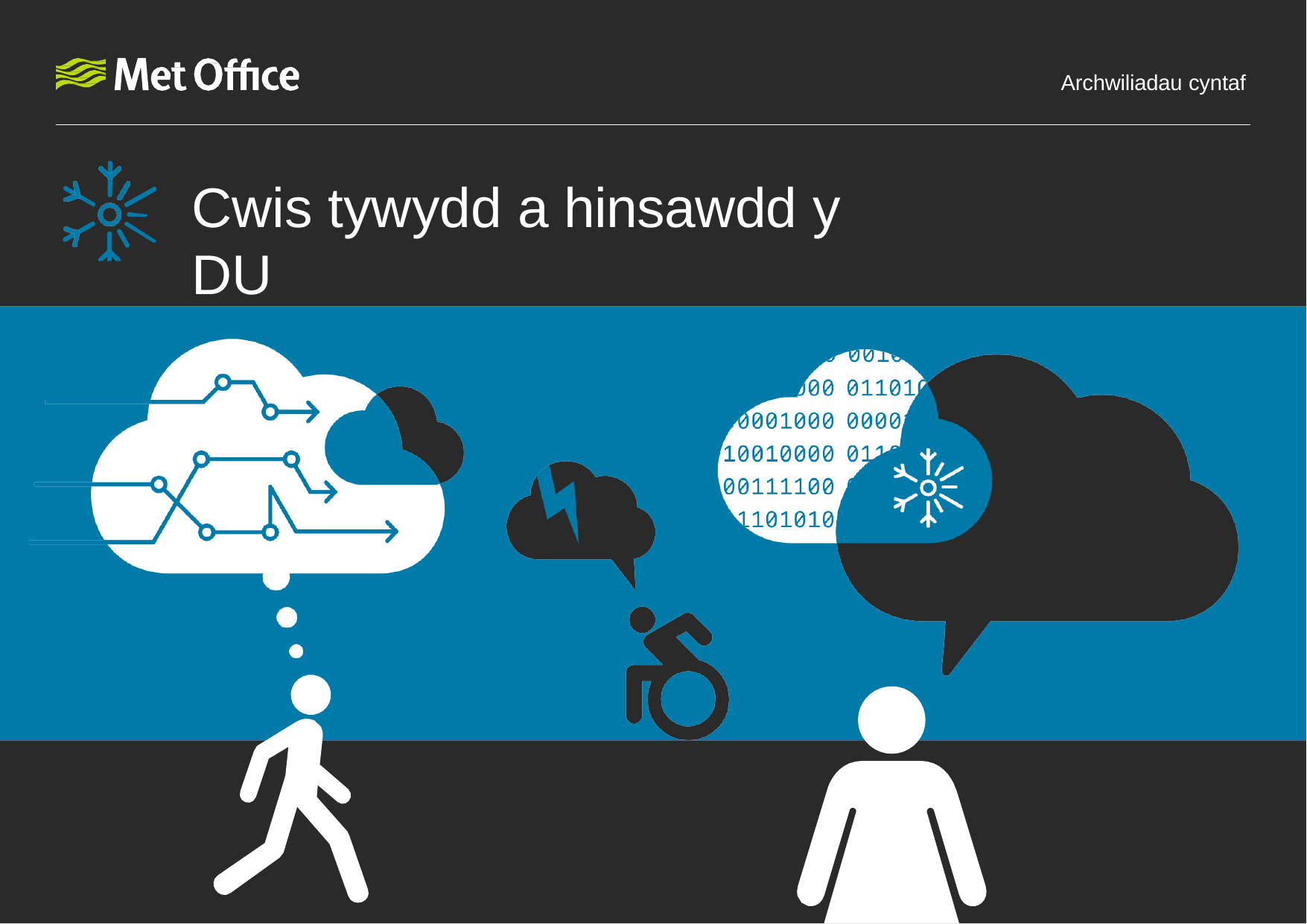

Archwiliadau cyntaf
# Cwis tywydd a hinsawdd y DU